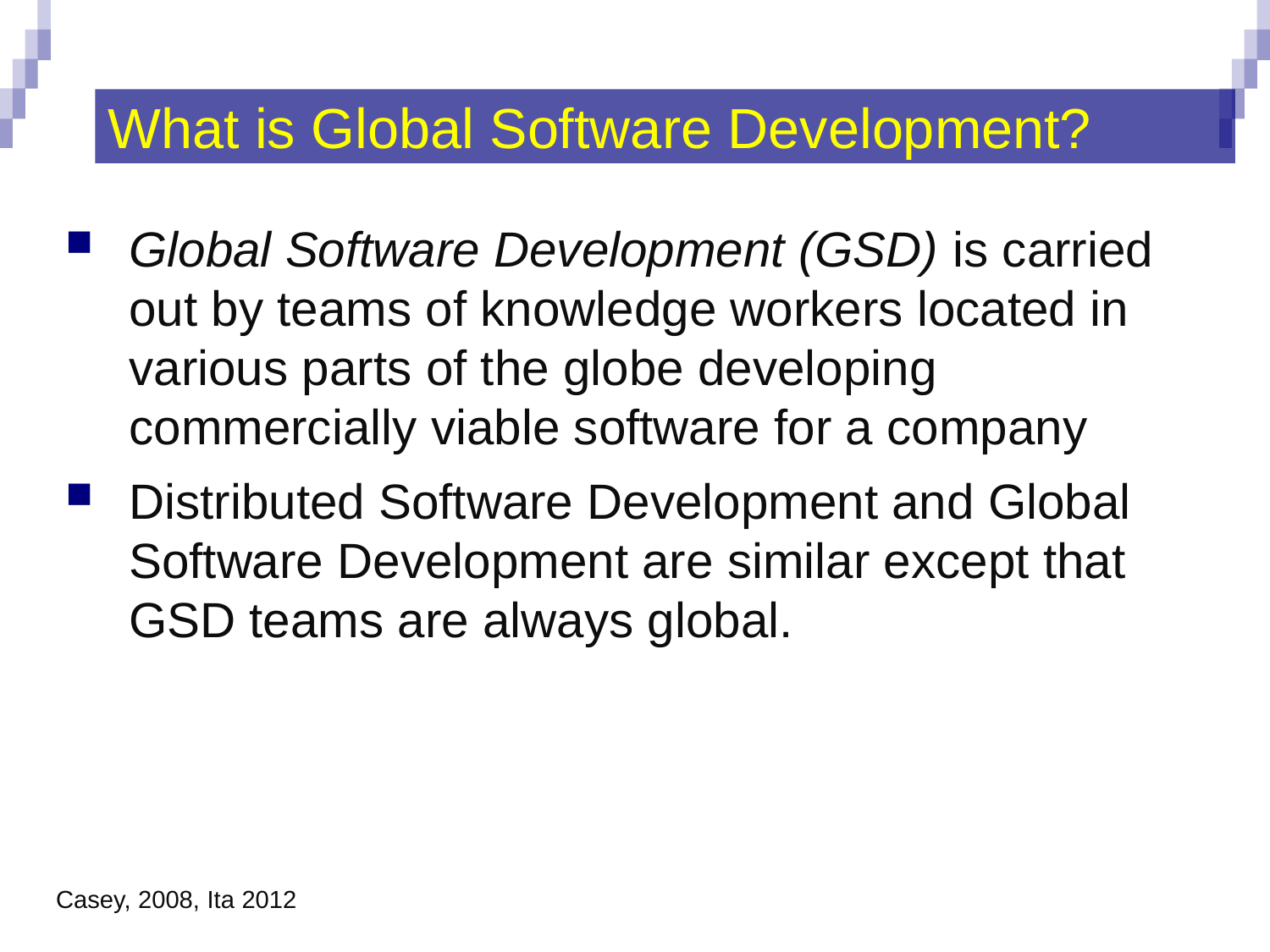

# What is Global Software Development?
Global Software Development (GSD) is carried out by teams of knowledge workers located in various parts of the globe developing commercially viable software for a company
Distributed Software Development and Global Software Development are similar except that GSD teams are always global.
Casey, 2008, Ita 2012